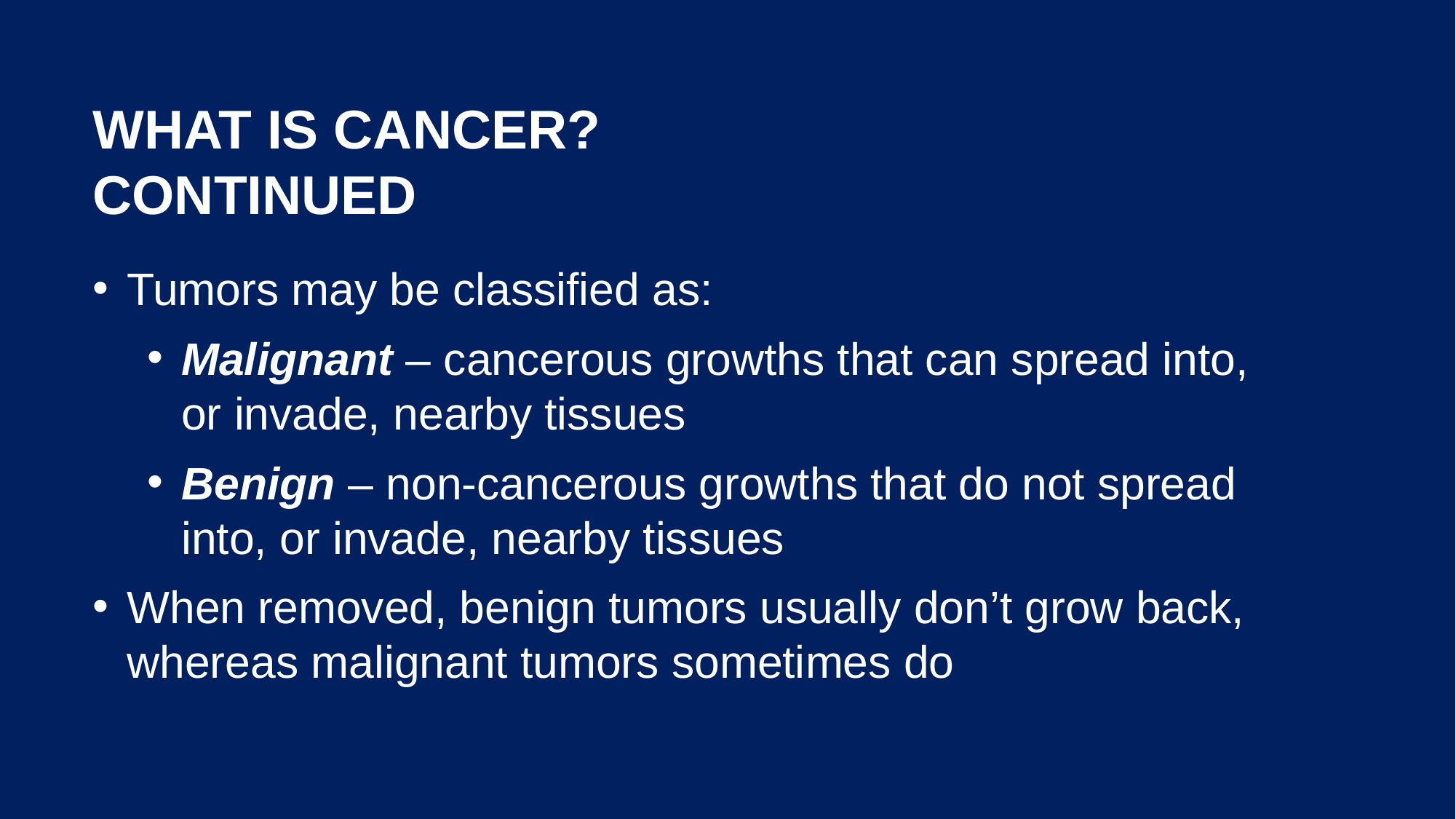

# What is Cancer? continued
Tumors may be classified as:
Malignant – cancerous growths that can spread into, or invade, nearby tissues
Benign – non-cancerous growths that do not spread into, or invade, nearby tissues
When removed, benign tumors usually don’t grow back, whereas malignant tumors sometimes do